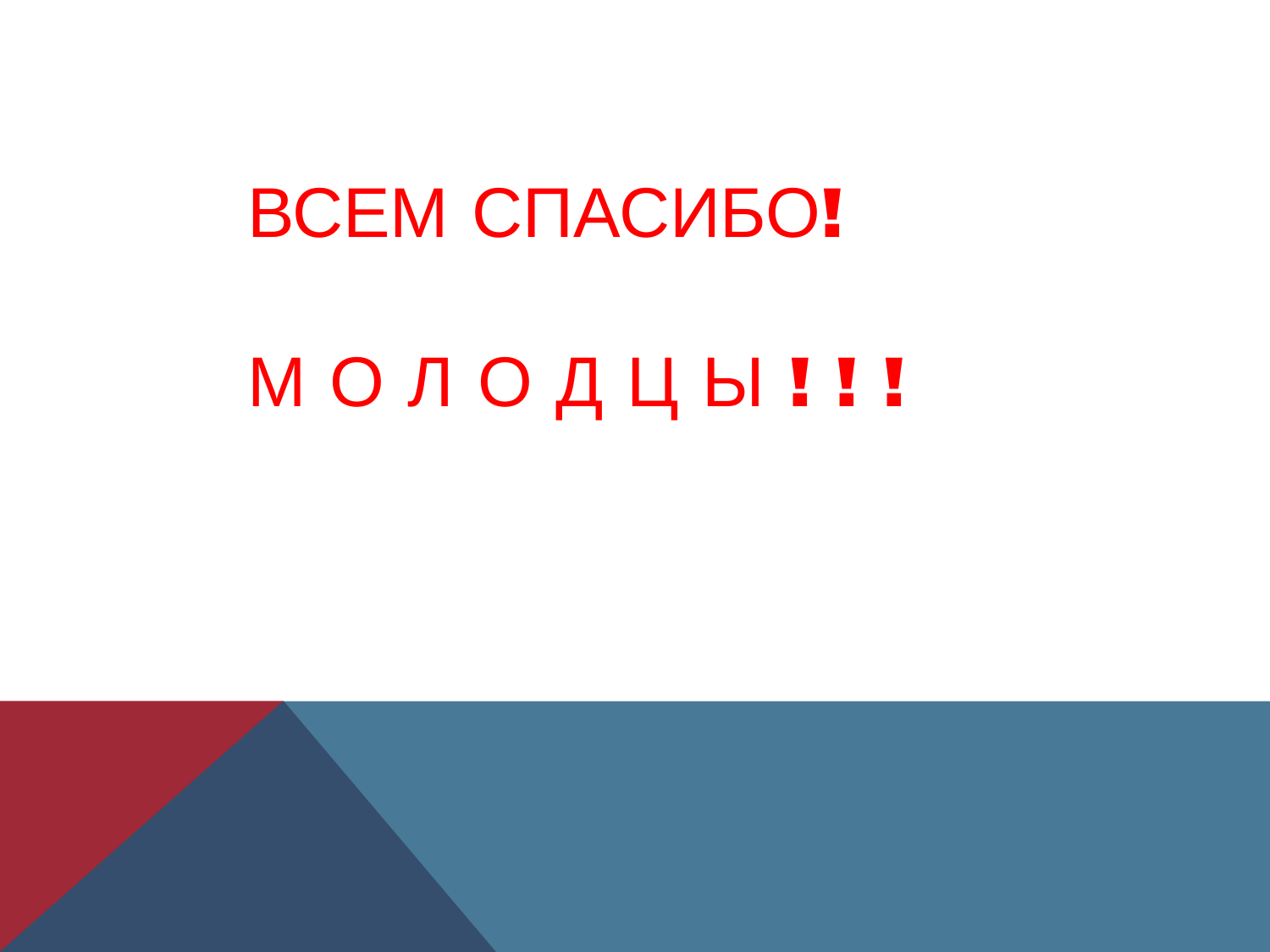

# Всем спасибо! М О Л О Д Ц Ы ! ! !